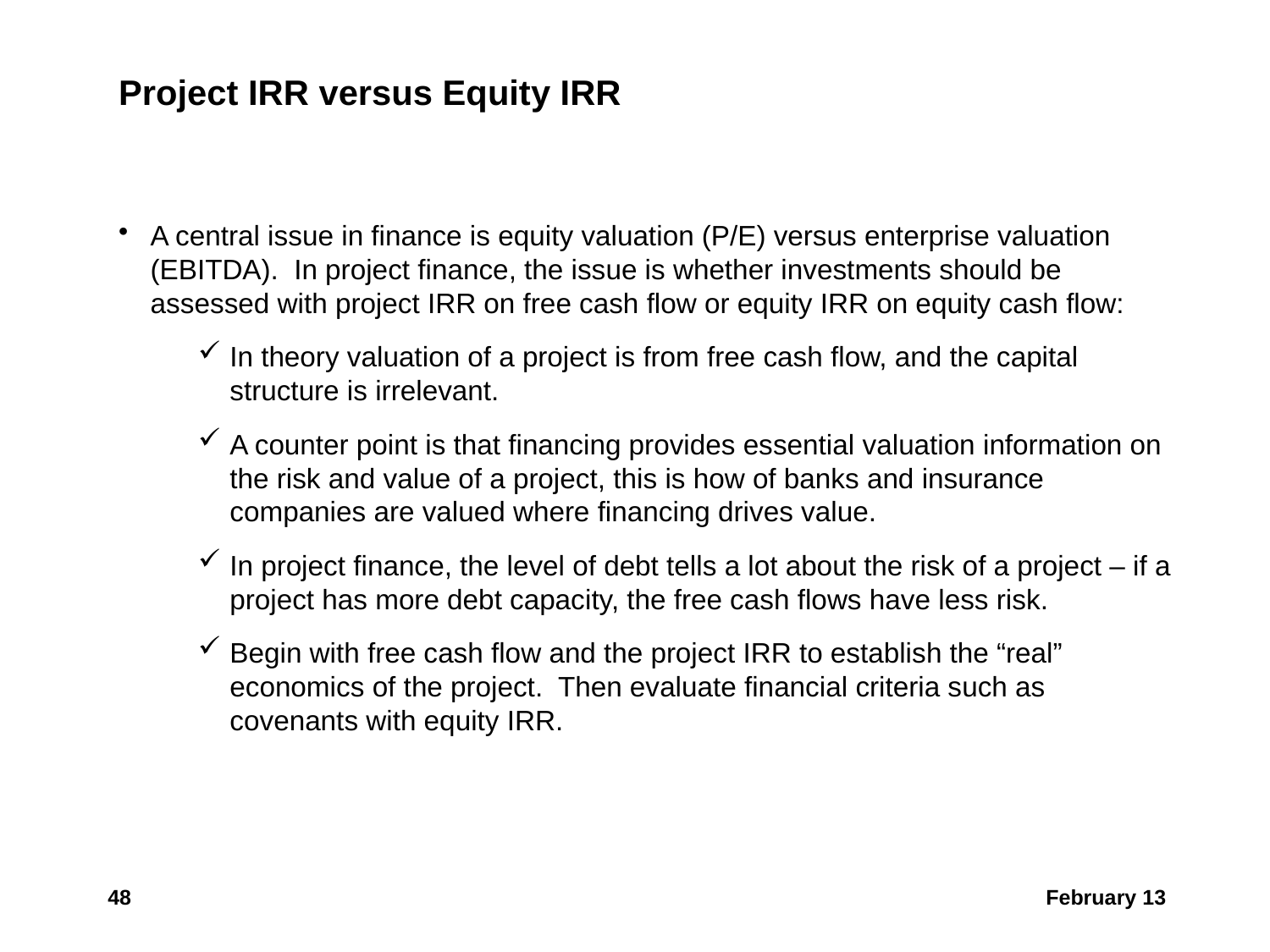

# Project IRR versus Equity IRR
A central issue in finance is equity valuation (P/E) versus enterprise valuation (EBITDA).  In project finance, the issue is whether investments should be assessed with project IRR on free cash flow or equity IRR on equity cash flow:
In theory valuation of a project is from free cash flow, and the capital structure is irrelevant.
A counter point is that financing provides essential valuation information on the risk and value of a project, this is how of banks and insurance companies are valued where financing drives value.
In project finance, the level of debt tells a lot about the risk of a project – if a project has more debt capacity, the free cash flows have less risk.
Begin with free cash flow and the project IRR to establish the “real” economics of the project.  Then evaluate financial criteria such as covenants with equity IRR.